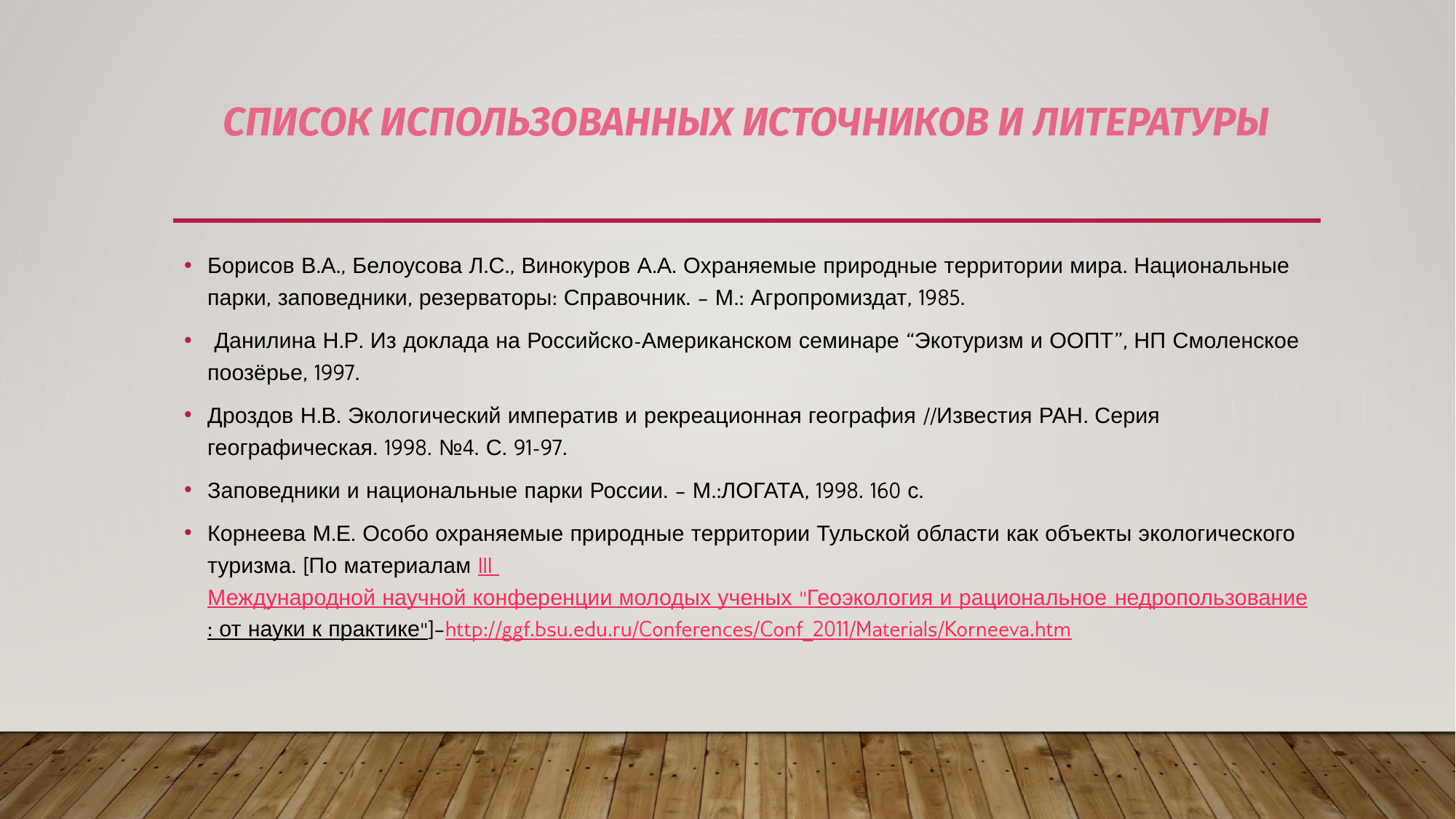

# Список использованных источников и литературы
Борисов В.А., Белоусова Л.С., Винокуров А.А. Охраняемые природные территории мира. Национальные парки, заповедники, резерваторы: Справочник. – М.: Агропромиздат, 1985.
 Данилина Н.Р. Из доклада на Российско-Американском семинаре “Экотуризм и ООПТ”, НП Смоленское поозёрье, 1997.
Дроздов Н.В. Экологический императив и рекреационная география //Известия РАН. Серия географическая. 1998. №4. С. 91-97.
Заповедники и национальные парки России. – М.:ЛОГАТА, 1998. 160 с.
Корнеева М.Е. Особо охраняемые природные территории Тульской области как объекты экологического туризма. [По материалам III Международной научной конференции молодых ученых "Геоэкология и рациональное недропользование: от науки к практике"]–http://ggf.bsu.edu.ru/Conferences/Conf_2011/Materials/Korneeva.htm